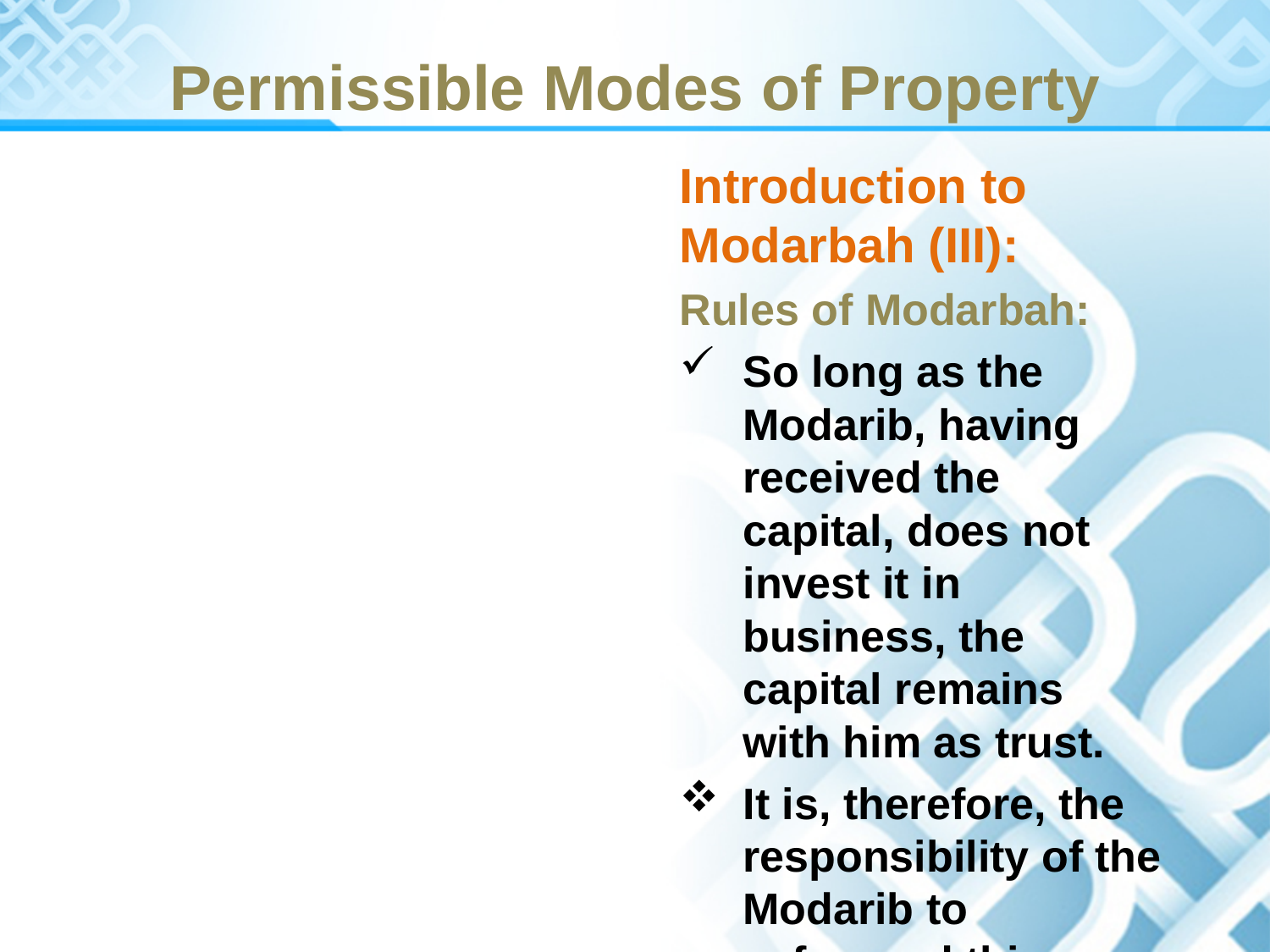

Permissible Modes of Property
Introduction to Modarbah (III):
Rules of Modarbah:
So long as the Modarib, having received the capital, does not invest it in business, the capital remains with him as trust.
It is, therefore, the responsibility of the Modarib to safeguard this trust.